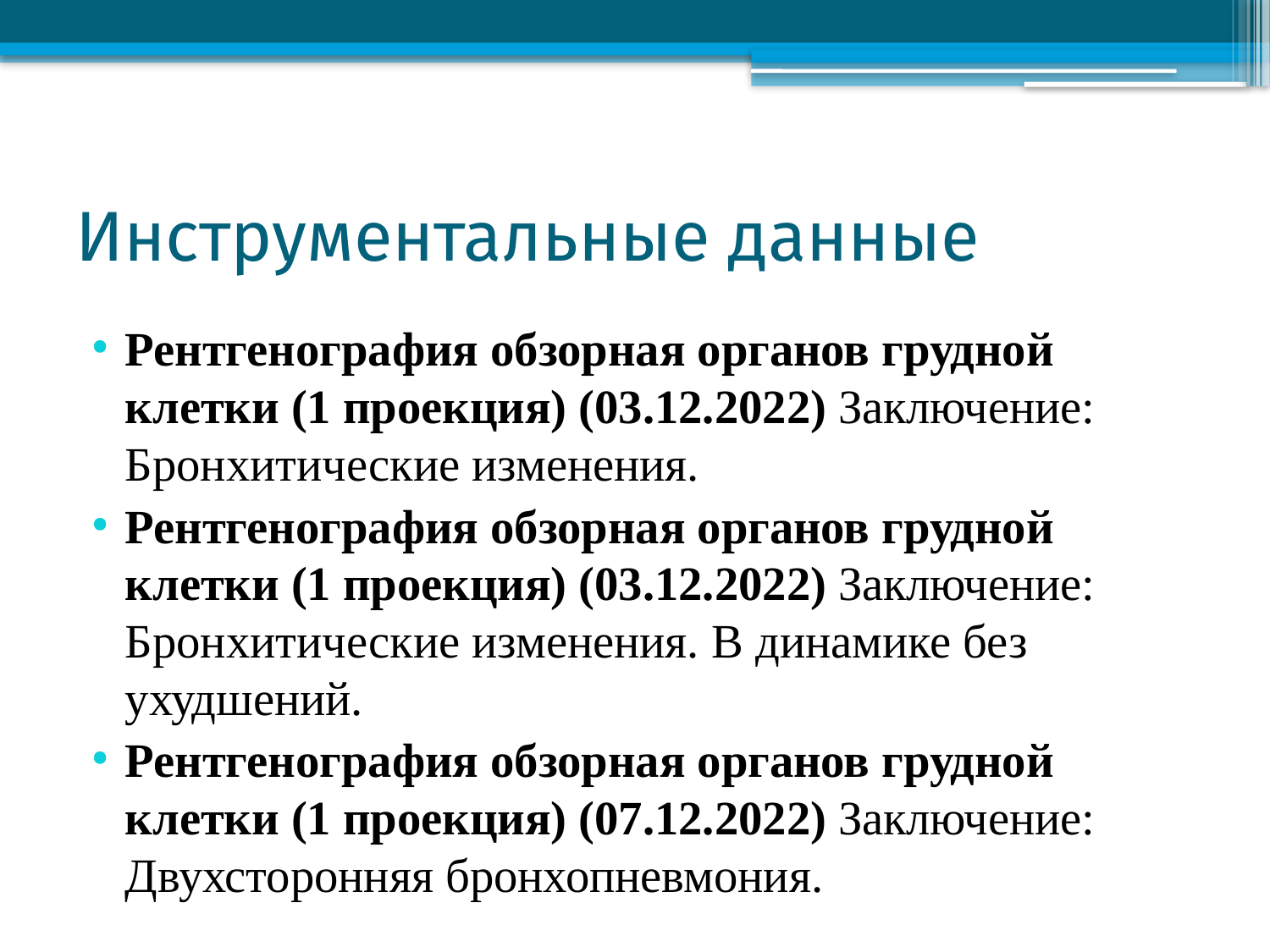

# Инструментальные данные
Рентгенография обзорная органов грудной клетки (1 проекция) (03.12.2022) Заключение: Бронхитические изменения.
Рентгенография обзорная органов грудной клетки (1 проекция) (03.12.2022) Заключение: Бронхитические изменения. В динамике без ухудшений.
Рентгенография обзорная органов грудной клетки (1 проекция) (07.12.2022) Заключение: Двухсторонняя бронхопневмония.